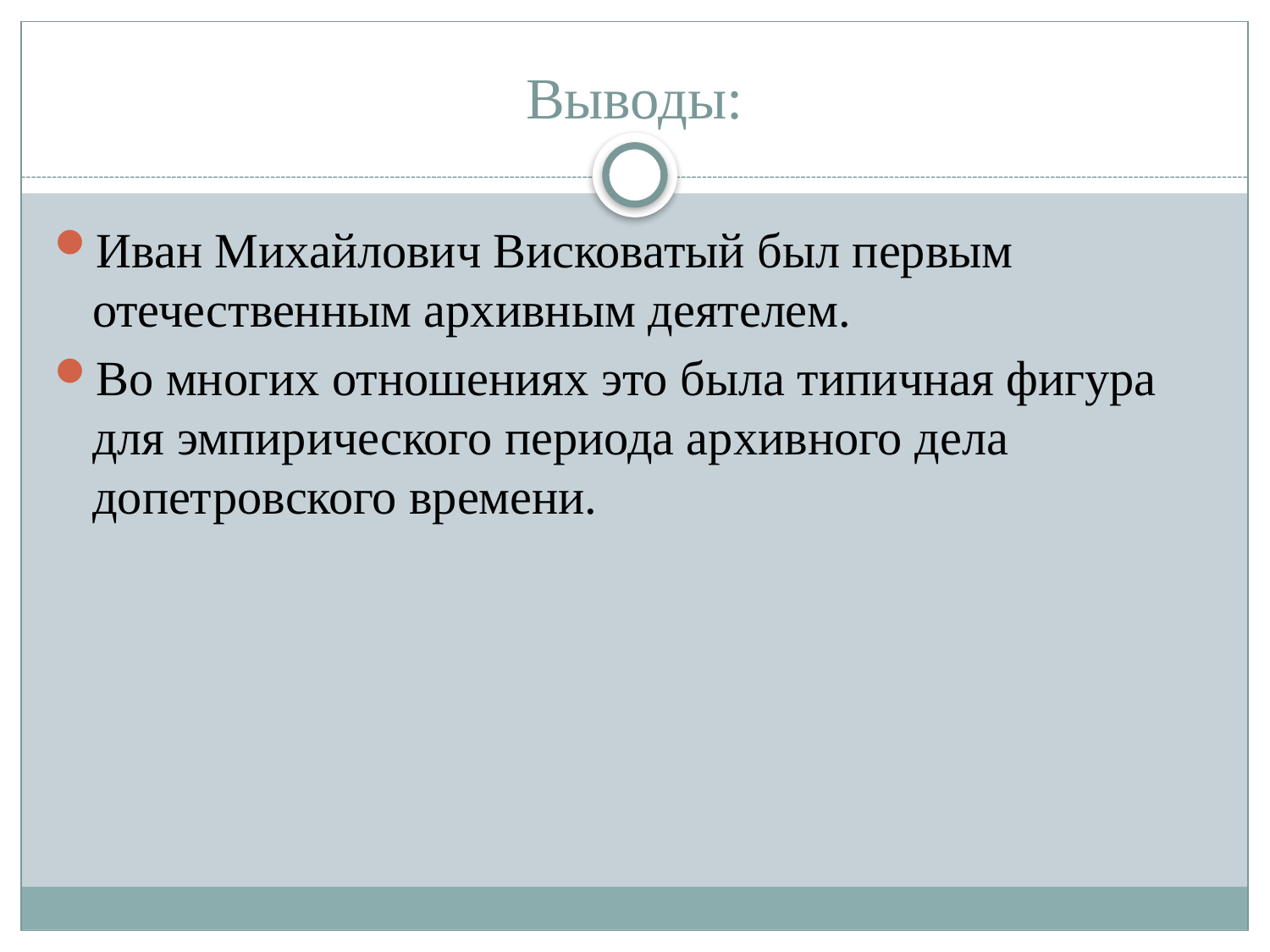

# Выводы:
Иван Михайлович Висковатый был первым отечественным архивным деятелем.
Во многих отношениях это была типичная фигура для эмпирического периода архивного дела допетровского времени.